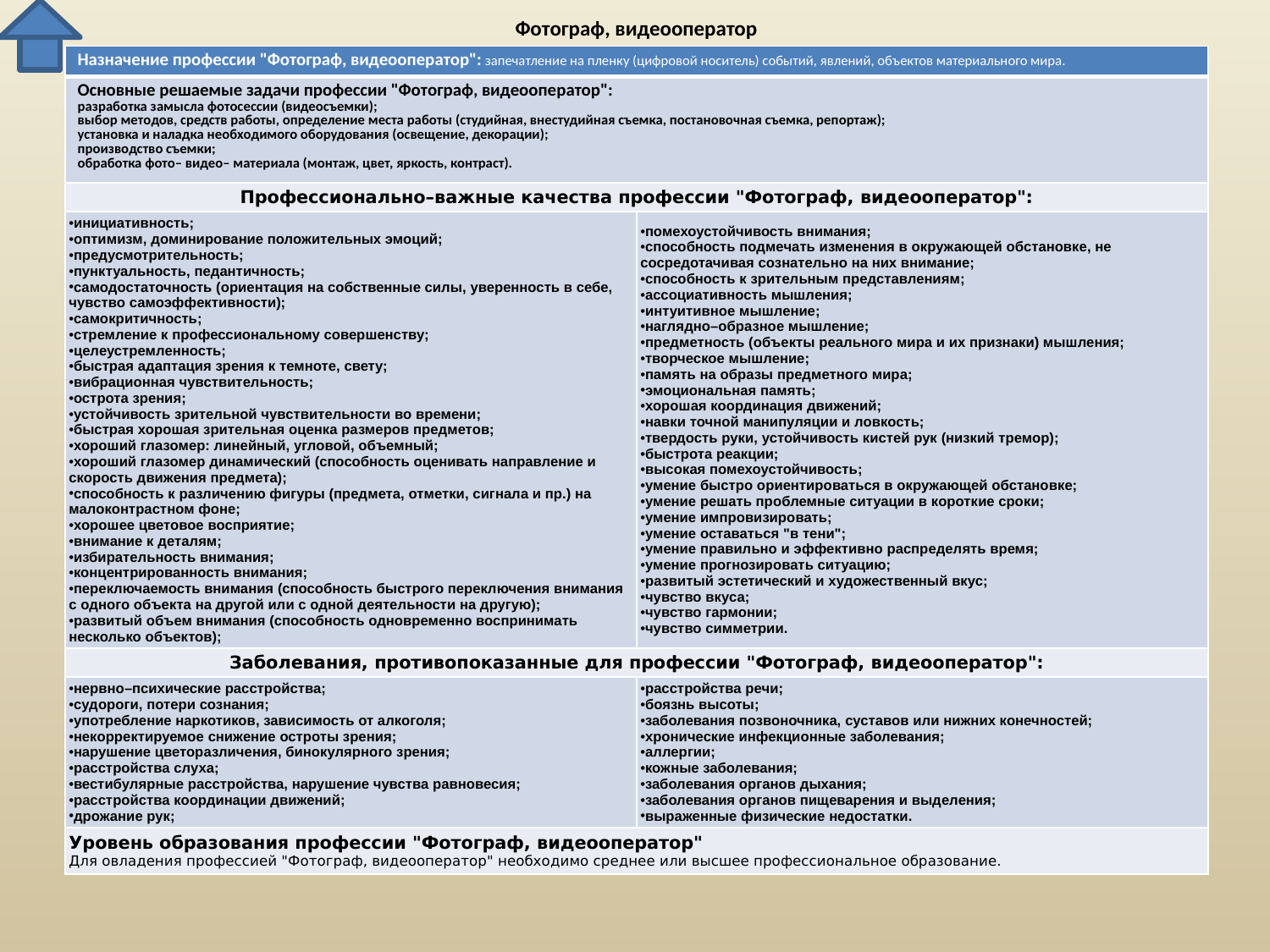

# Фотограф, видеооператор
| Назначение профессии "Фотограф, видеооператор": запечатление на пленку (цифровой носитель) событий, явлений, объектов материального мира. |  |
| --- | --- |
| Основные решаемые задачи профессии "Фотограф, видеооператор": разработка замысла фотосессии (видеосъемки); выбор методов, средств работы, определение места работы (студийная, внестудийная съемка, постановочная съемка, репортаж); установка и наладка необходимого оборудования (освещение, декорации); производство съемки; обработка фото– видео– материала (монтаж, цвет, яркость, контраст). |  |
| Профессионально–важные качества профессии "Фотограф, видеооператор": |  |
| инициативность; оптимизм, доминирование положительных эмоций; предусмотрительность; пунктуальность, педантичность; самодостаточность (ориентация на собственные силы, уверенность в себе, чувство самоэффективности); самокритичность; стремление к профессиональному совершенству; целеустремленность; быстрая адаптация зрения к темноте, свету; вибрационная чувствительность; острота зрения; устойчивость зрительной чувствительности во времени; быстрая хорошая зрительная оценка размеров предметов; хороший глазомер: линейный, угловой, объемный; хороший глазомер динамический (способность оценивать направление и скорость движения предмета); способность к различению фигуры (предмета, отметки, сигнала и пр.) на малоконтрастном фоне; хорошее цветовое восприятие; внимание к деталям; избирательность внимания; концентрированность внимания; переключаемость внимания (способность быстрого переключения внимания с одного объекта на другой или с одной деятельности на другую); развитый объем внимания (способность одновременно воспринимать несколько объектов); | помехоустойчивость внимания; способность подмечать изменения в окружающей обстановке, не сосредотачивая сознательно на них внимание; способность к зрительным представлениям; ассоциативность мышления; интуитивное мышление; наглядно–образное мышление; предметность (объекты реального мира и их признаки) мышления; творческое мышление; память на образы предметного мира; эмоциональная память; хорошая координация движений; навки точной манипуляции и ловкость; твердость руки, устойчивость кистей рук (низкий тремор); быстрота реакции; высокая помехоустойчивость; умение быстро ориентироваться в окружающей обстановке; умение решать проблемные ситуации в короткие сроки; умение импровизировать; умение оставаться "в тени"; умение правильно и эффективно распределять время; умение прогнозировать ситуацию; развитый эстетический и художественный вкус; чувство вкуса; чувство гармонии; чувство симметрии. |
| Заболевания, противопоказанные для профессии "Фотограф, видеооператор": |  |
| нервно–психические расстройства; судороги, потери сознания; употребление наркотиков, зависимость от алкоголя; некорректируемое снижение остроты зрения; нарушение цветоразличения, бинокулярного зрения; расстройства слуха; вестибулярные расстройства, нарушение чувства равновесия; расстройства координации движений; дрожание рук; | расстройства речи; боязнь высоты; заболевания позвоночника, суставов или нижних конечностей; хронические инфекционные заболевания; аллергии; кожные заболевания; заболевания органов дыхания; заболевания органов пищеварения и выделения; выраженные физические недостатки. |
| Уровень образования профессии "Фотограф, видеооператор" Для овладения профессией "Фотограф, видеооператор" необходимо среднее или высшее профессиональное образование. |  |